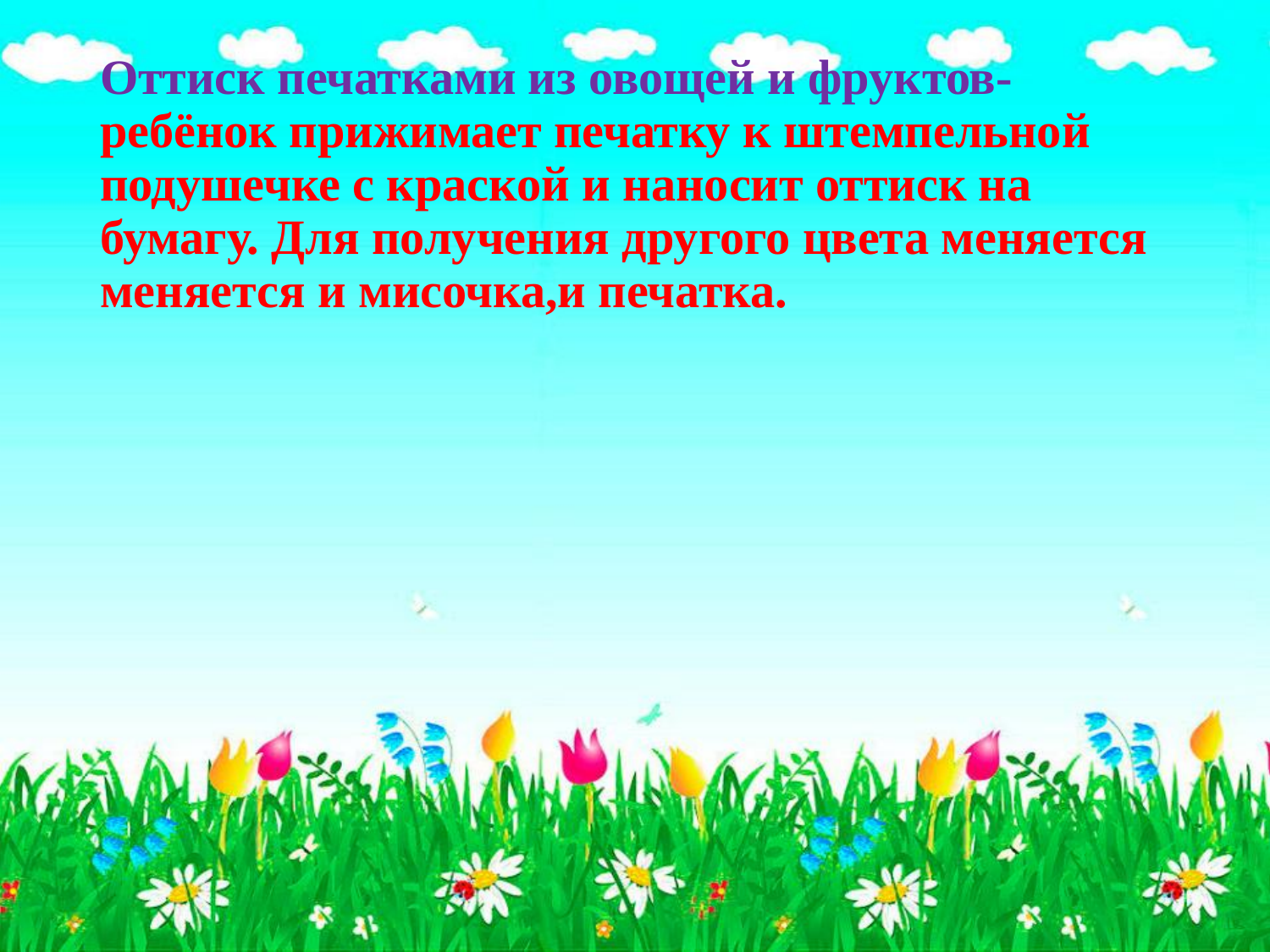

# Оттиск печатками из овощей и фруктов-ребёнок прижимает печатку к штемпельной подушечке с краской и наносит оттиск на бумагу. Для получения другого цвета меняется меняется и мисочка,и печатка.